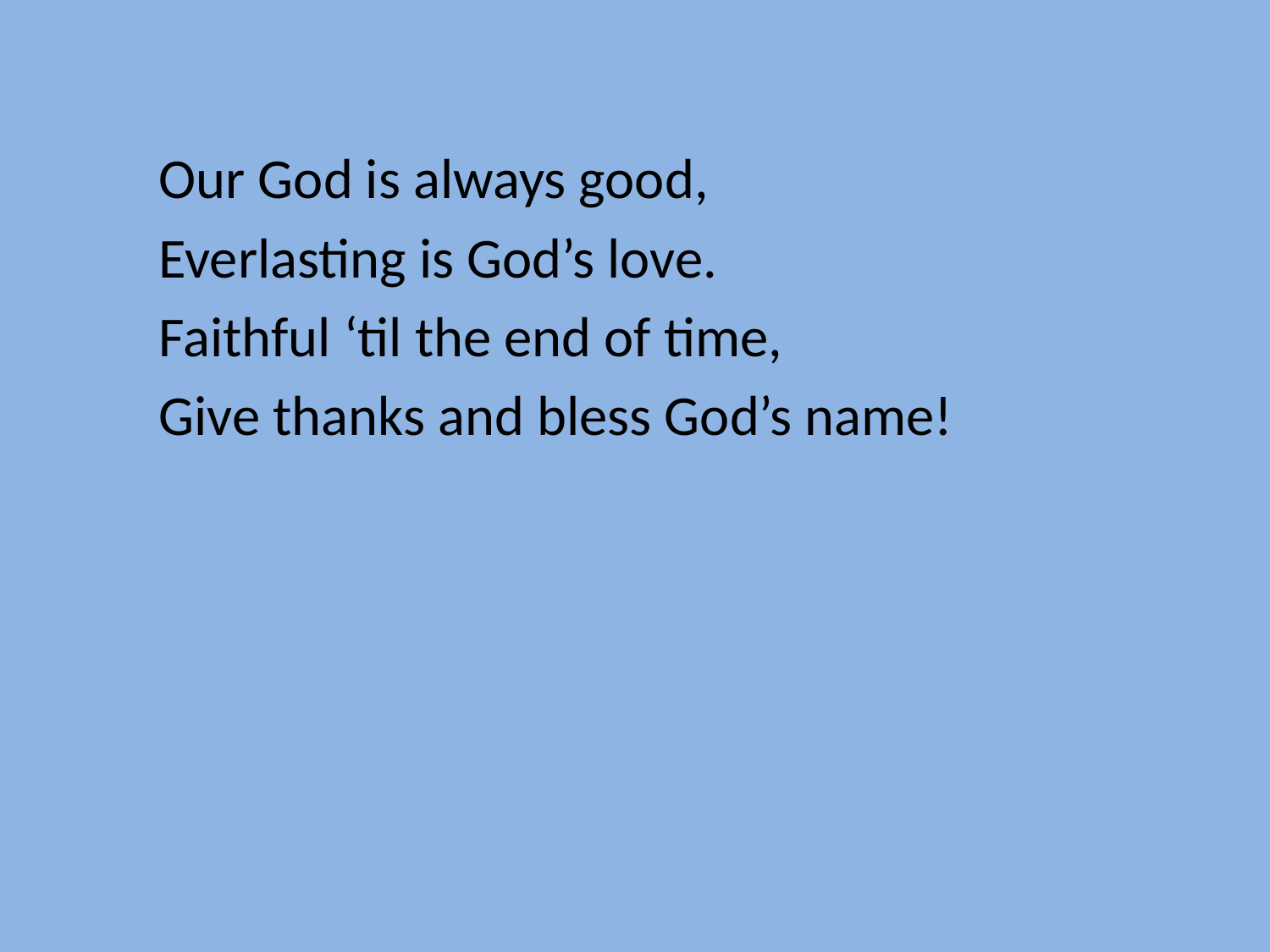

Our God is always good,
Everlasting is God’s love.
Faithful ‘til the end of time,
Give thanks and bless God’s name!